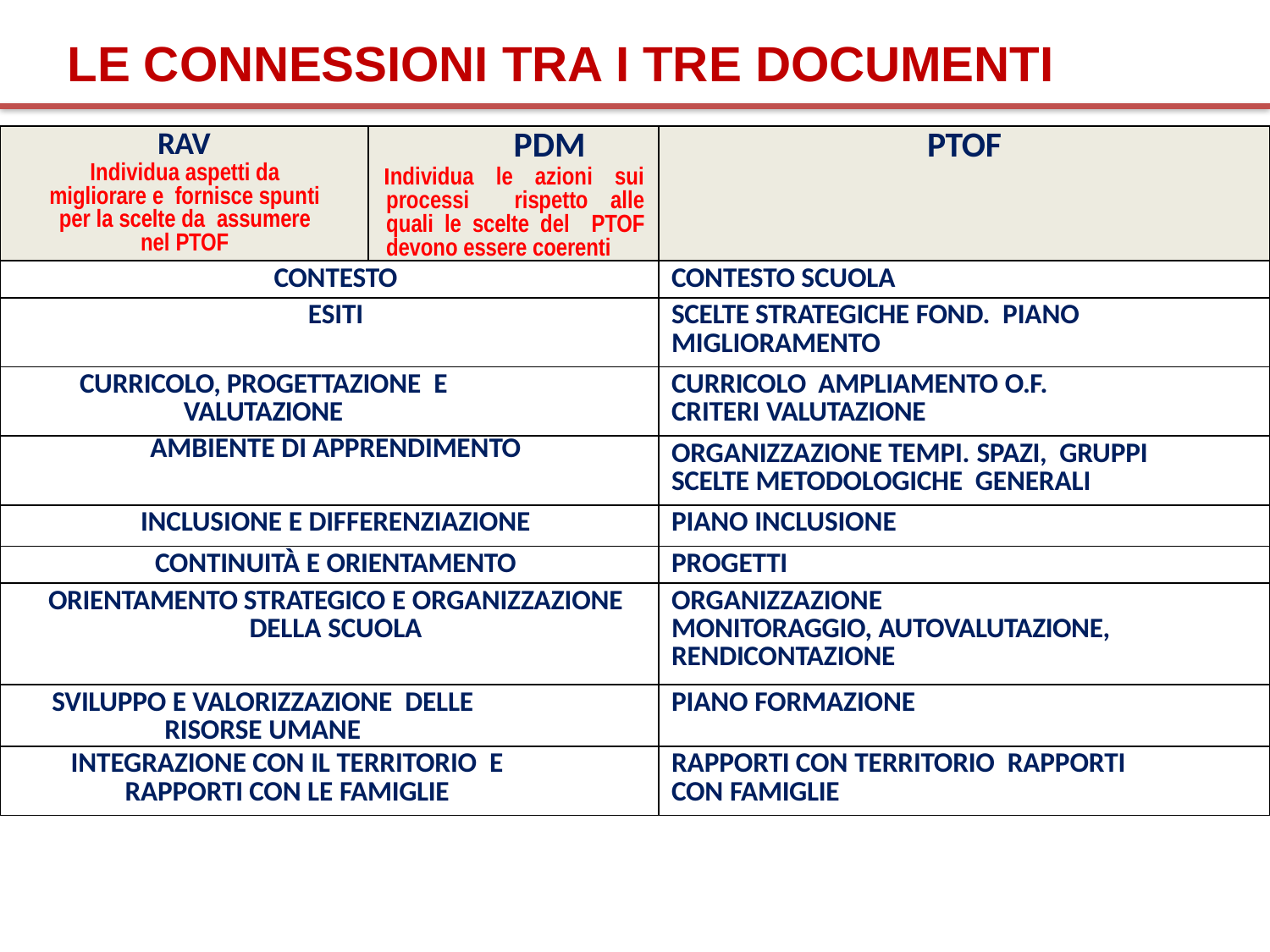

LE CONNESSIONI TRA I TRE DOCUMENTI
| RAV Individua aspetti da migliorare e fornisce spunti per la scelte da assumere nel PTOF | PDM Individua le azioni sui processi rispetto alle quali le scelte del PTOF devono essere coerenti | PTOF |
| --- | --- | --- |
| CONTESTO |  | CONTESTO SCUOLA |
| ESITI |  | SCELTE STRATEGICHE FOND. PIANO MIGLIORAMENTO |
| CURRICOLO, PROGETTAZIONE E VALUTAZIONE |  | CURRICOLO AMPLIAMENTO O.F. CRITERI VALUTAZIONE |
| AMBIENTE DI APPRENDIMENTO |  | ORGANIZZAZIONE TEMPI. SPAZI, GRUPPI SCELTE METODOLOGICHE GENERALI |
| INCLUSIONE E DIFFERENZIAZIONE |  | PIANO INCLUSIONE |
| CONTINUITÀ E ORIENTAMENTO |  | PROGETTI |
| ORIENTAMENTO STRATEGICO E ORGANIZZAZIONE DELLA SCUOLA |  | ORGANIZZAZIONE MONITORAGGIO, AUTOVALUTAZIONE, RENDICONTAZIONE |
| SVILUPPO E VALORIZZAZIONE DELLE RISORSE UMANE |  | PIANO FORMAZIONE |
| INTEGRAZIONE CON IL TERRITORIO E RAPPORTI CON LE FAMIGLIE |  | RAPPORTI CON TERRITORIO RAPPORTI CON FAMIGLIE |